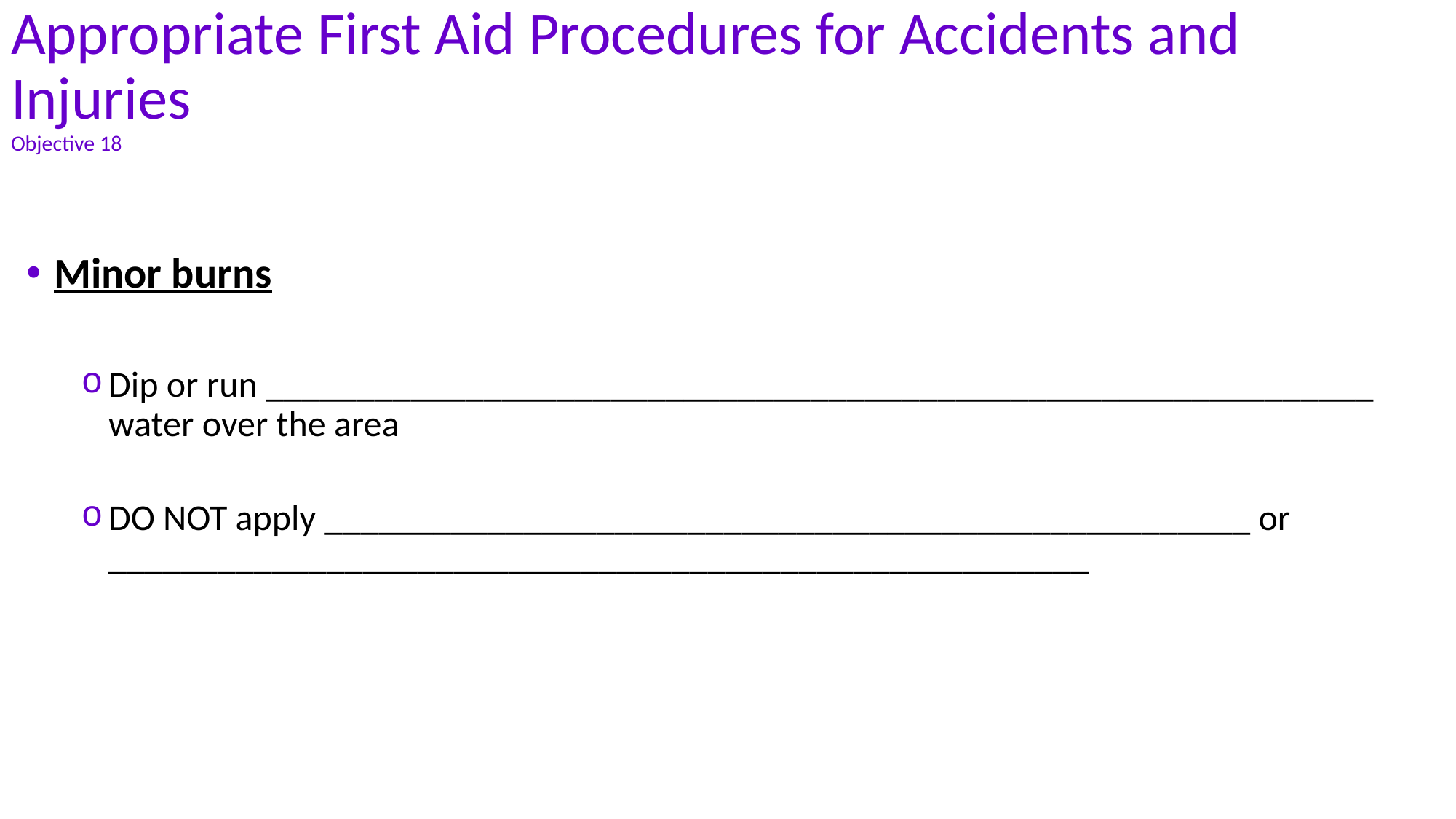

# Appropriate First Aid Procedures for Accidents and Injuries Objective 18
Minor burns

Dip or run _____________________________________________________________ water over the area

DO NOT apply ___________________________________________________ or ______________________________________________________